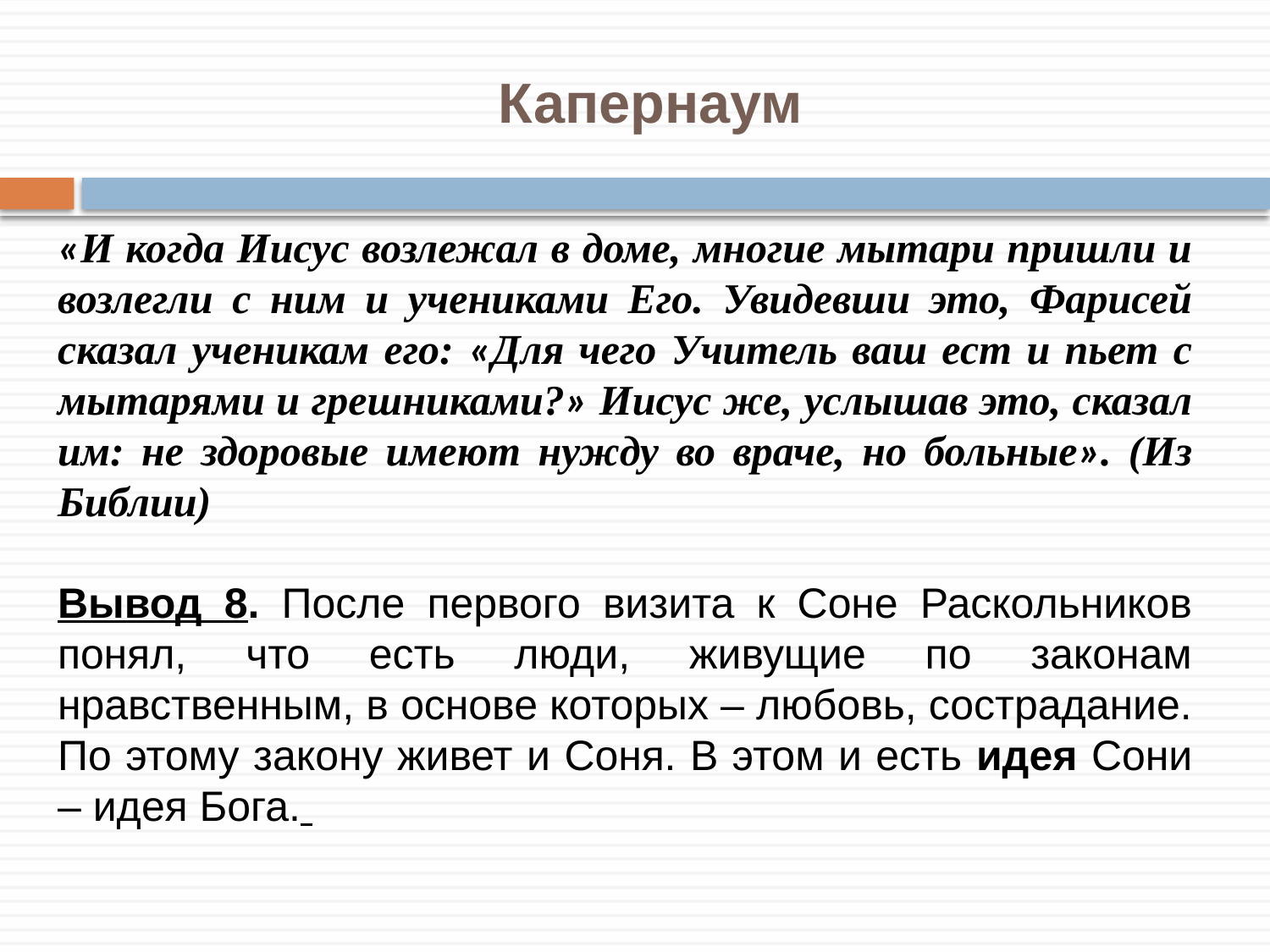

# Капернаум
«И когда Иисус возлежал в доме, многие мытари пришли и возлегли с ним и учениками Его. Увидевши это, Фарисей сказал ученикам его: «Для чего Учитель ваш ест и пьет с мытарями и грешниками?» Иисус же, услышав это, сказал им: не здоровые имеют нужду во враче, но больные». (Из Библии)

Вывод 8. После первого визита к Соне Раскольников понял, что есть люди, живущие по законам нравственным, в основе которых – любовь, сострадание. По этому закону живет и Соня. В этом и есть идея Сони – идея Бога.